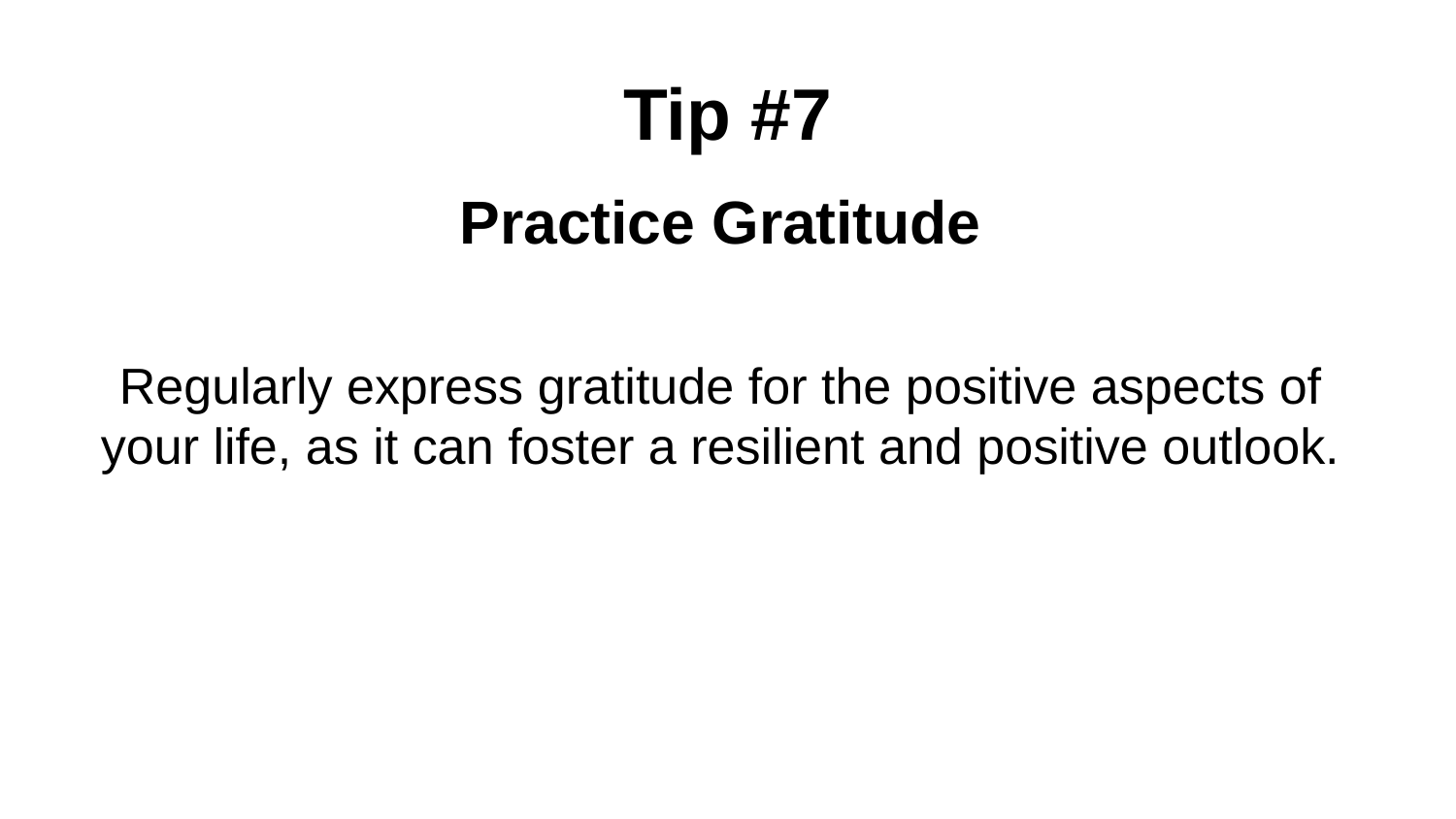

# Tip #7

Practice Gratitude

Regularly express gratitude for the positive aspects of your life, as it can foster a resilient and positive outlook.